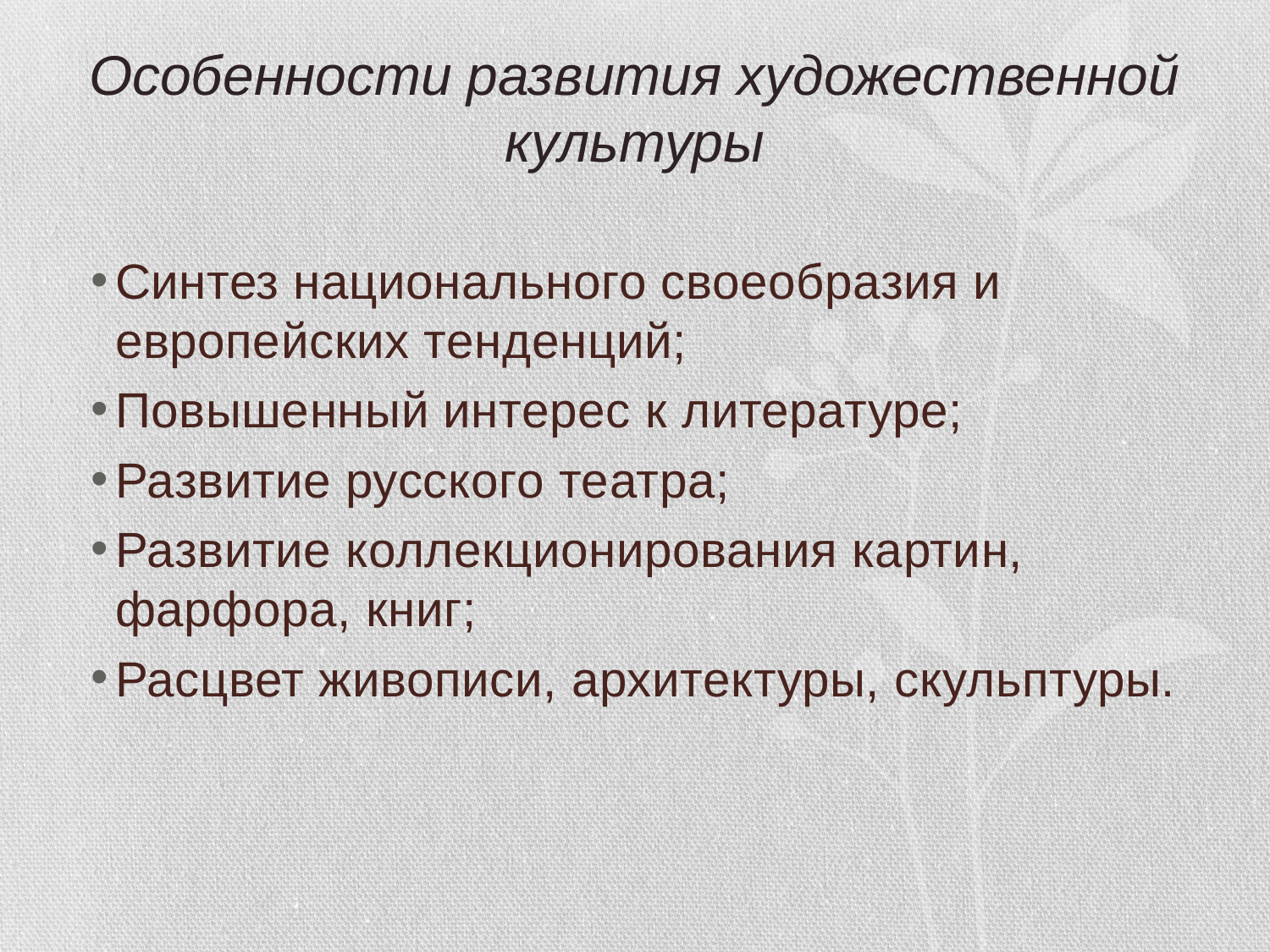

# Особенности развития художественной культуры
Синтез национального своеобразия и европейских тенденций;
Повышенный интерес к литературе;
Развитие русского театра;
Развитие коллекционирования картин, фарфора, книг;
Расцвет живописи, архитектуры, скульптуры.